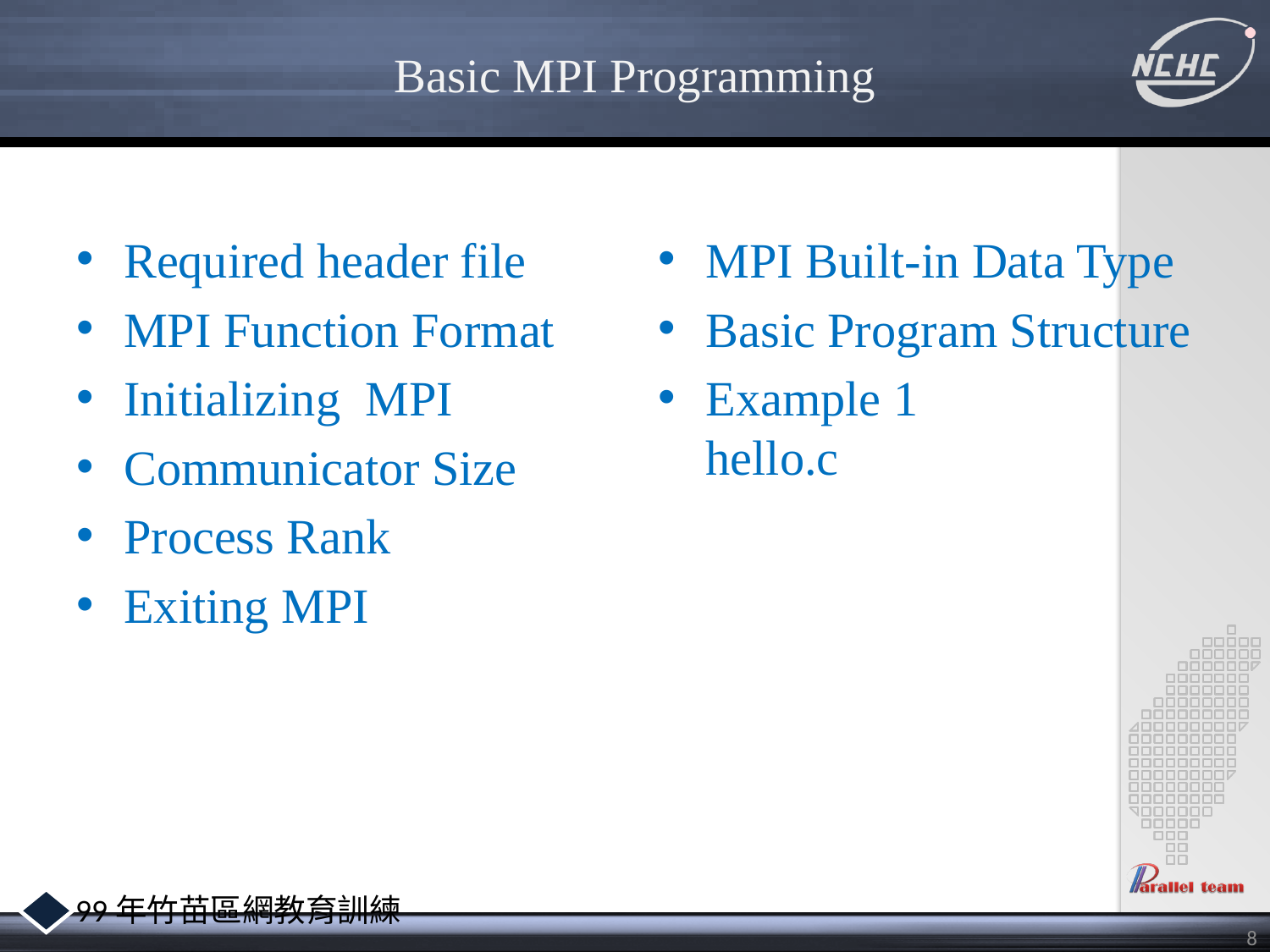

# Basic MPI Programming
Required header file
MPI Function Format
Initializing  MPI
Communicator Size
Process Rank
Exiting MPI
MPI Built-in Data Type
Basic Program Structure
Example 1
hello.c
8